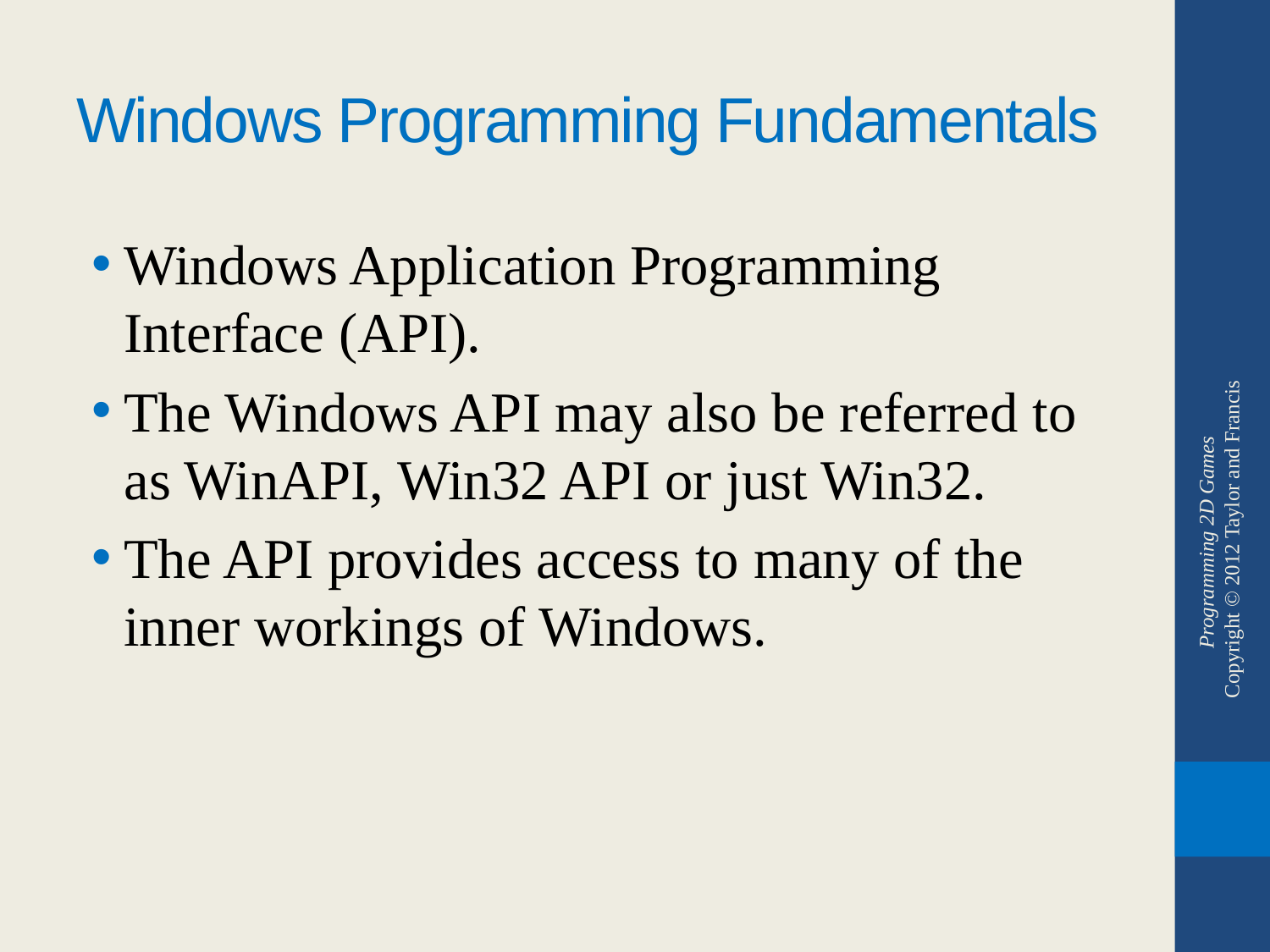

# Windows Programming Fundamentals
Windows Application Programming Interface (API).
The Windows API may also be referred to as WinAPI, Win32 API or just Win32.
The API provides access to many of the inner workings of Windows.
Programming 2D Games
Copyright © 2012 Taylor and Francis